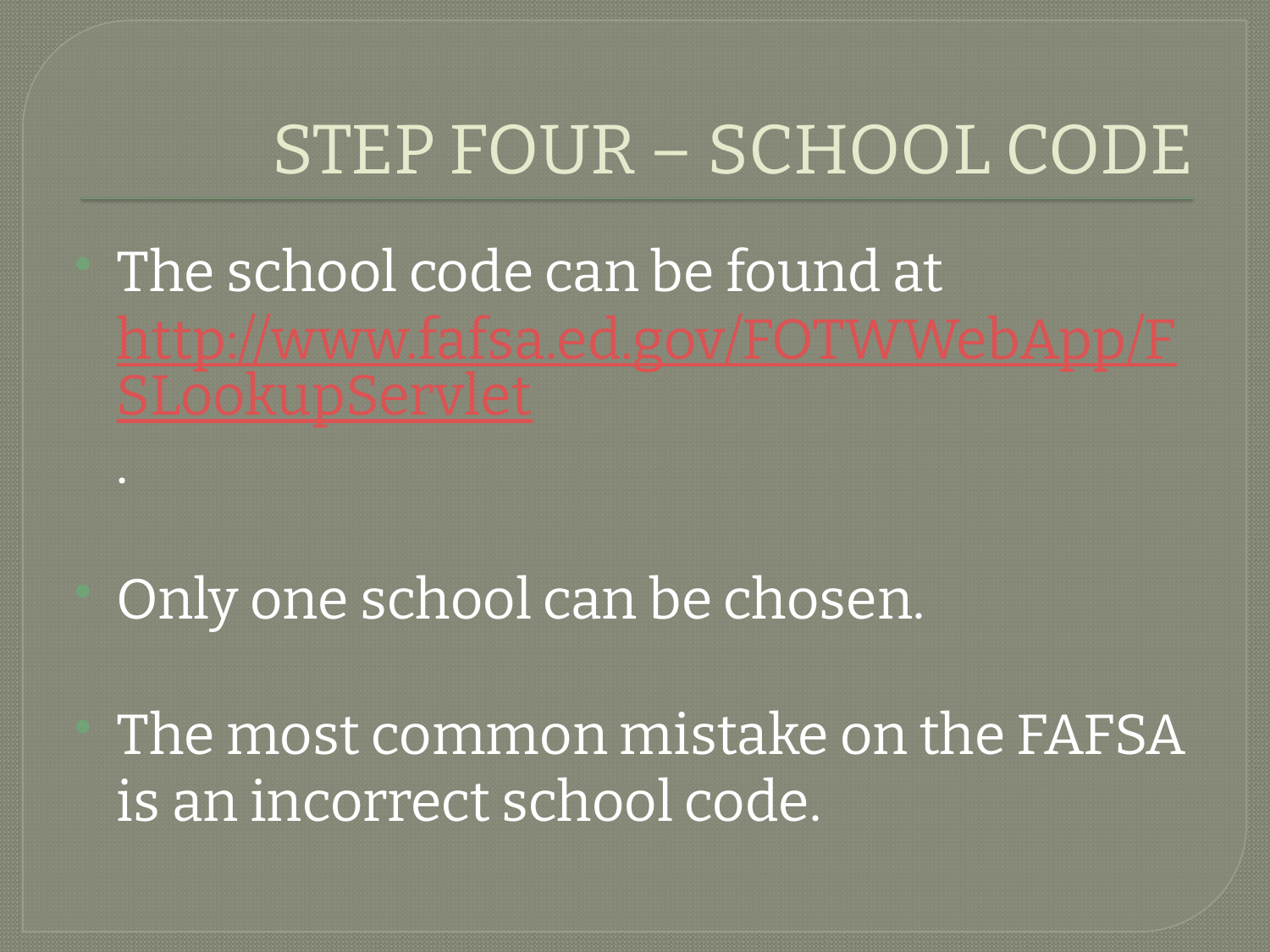

# STEP FOUR – SCHOOL CODE
The school code can be found at http://www.fafsa.ed.gov/FOTWWebApp/FSLookupServlet.

Only one school can be chosen.

The most common mistake on the FAFSA is an incorrect school code.